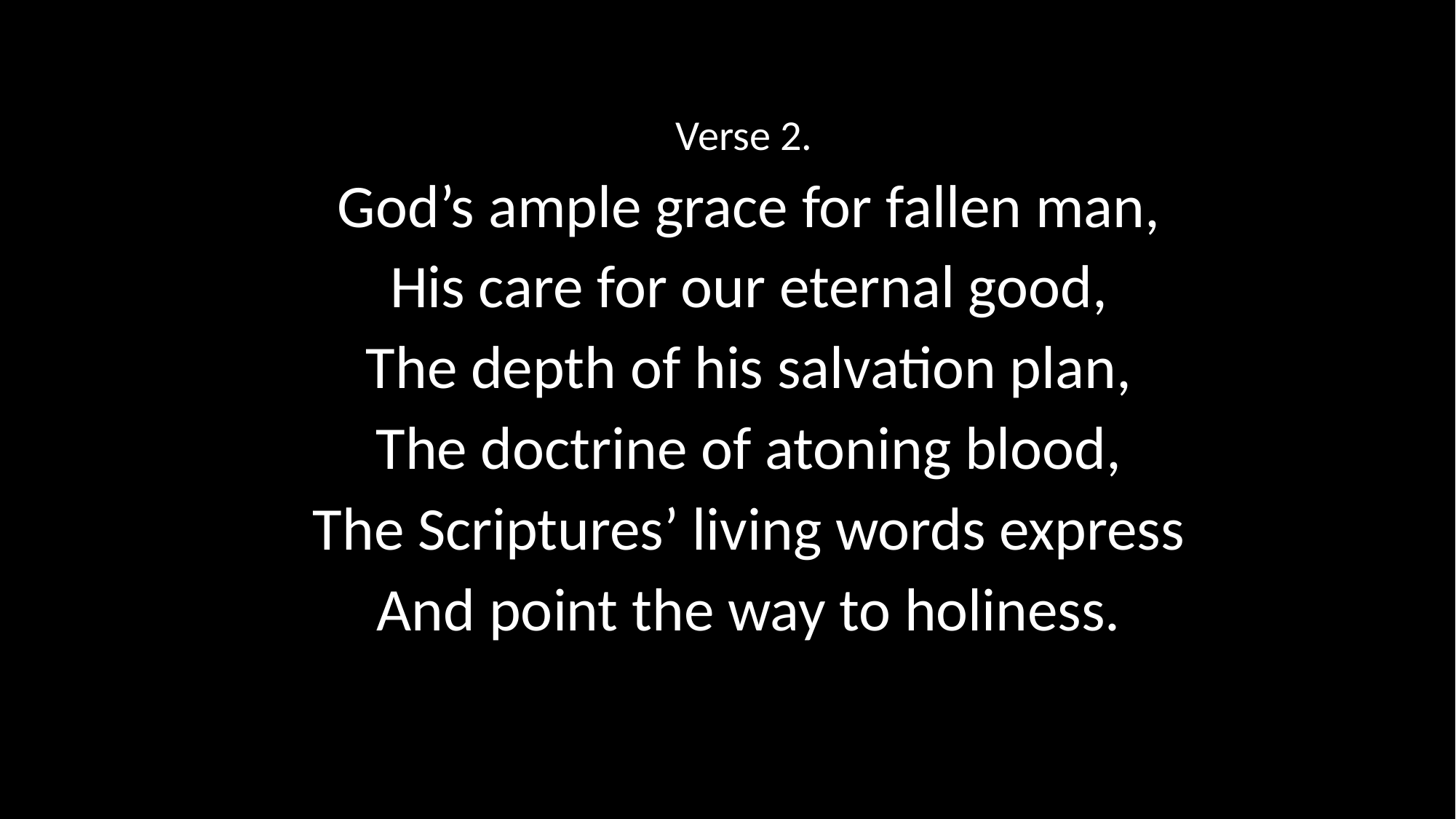

Verse 2.
God’s ample grace for fallen man,
His care for our eternal good,
The depth of his salvation plan,
The doctrine of atoning blood,
The Scriptures’ living words express
And point the way to holiness.